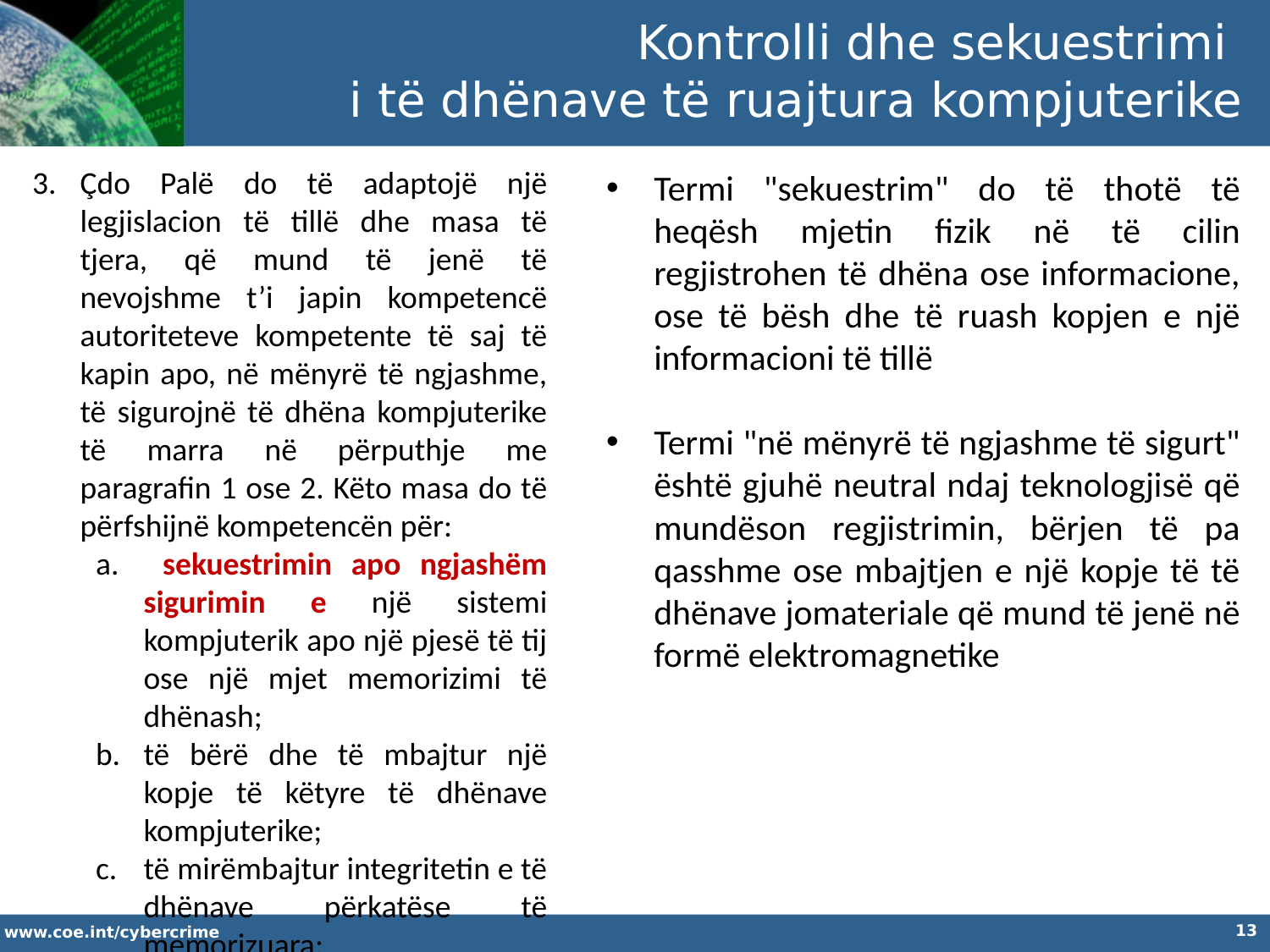

Kontrolli dhe sekuestrimi
i të dhënave të ruajtura kompjuterike
Çdo Palë do të adaptojë një legjislacion të tillë dhe masa të tjera, që mund të jenë të nevojshme t’i japin kompetencë autoriteteve kompetente të saj të kapin apo, në mënyrë të ngjashme, të sigurojnë të dhëna kompjuterike të marra në përputhje me paragrafin 1 ose 2. Këto masa do të përfshijnë kompetencën për:
 sekuestrimin apo ngjashëm sigurimin e një sistemi kompjuterik apo një pjesë të tij ose një mjet memorizimi të dhënash;
të bërë dhe të mbajtur një kopje të këtyre të dhënave kompjuterike;
të mirëmbajtur integritetin e të dhënave përkatëse të memorizuara;
të bërë të paqasshme apo t’i heqë këto të dhëna kompjuterike nga sistemet kompjuterike në të cilat ka qasje.
Termi "sekuestrim" do të thotë të heqësh mjetin fizik në të cilin regjistrohen të dhëna ose informacione, ose të bësh dhe të ruash kopjen e një informacioni të tillë

Termi "në mënyrë të ngjashme të sigurt" është gjuhë neutral ndaj teknologjisë që mundëson regjistrimin, bërjen të pa qasshme ose mbajtjen e një kopje të të dhënave jomateriale që mund të jenë në formë elektromagnetike